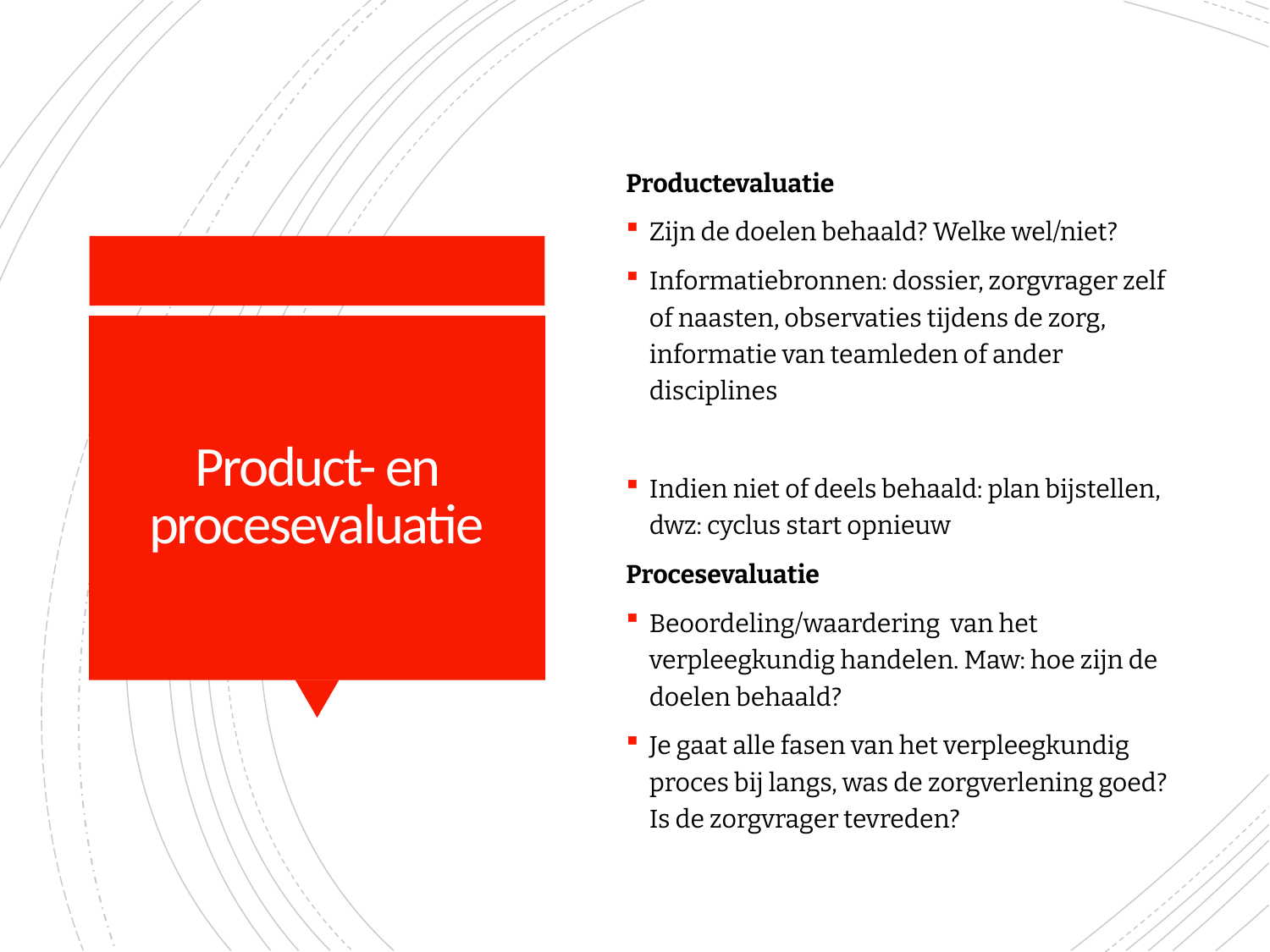

Productevaluatie
Zijn de doelen behaald? Welke wel/niet?
Informatiebronnen: dossier, zorgvrager zelf of naasten, observaties tijdens de zorg, informatie van teamleden of ander disciplines

Indien niet of deels behaald: plan bijstellen, dwz: cyclus start opnieuw
Procesevaluatie
Beoordeling/waardering  van het verpleegkundig handelen. Maw: hoe zijn de doelen behaald?
Je gaat alle fasen van het verpleegkundig proces bij langs, was de zorgverlening goed? Is de zorgvrager tevreden?

# Product- en procesevaluatie